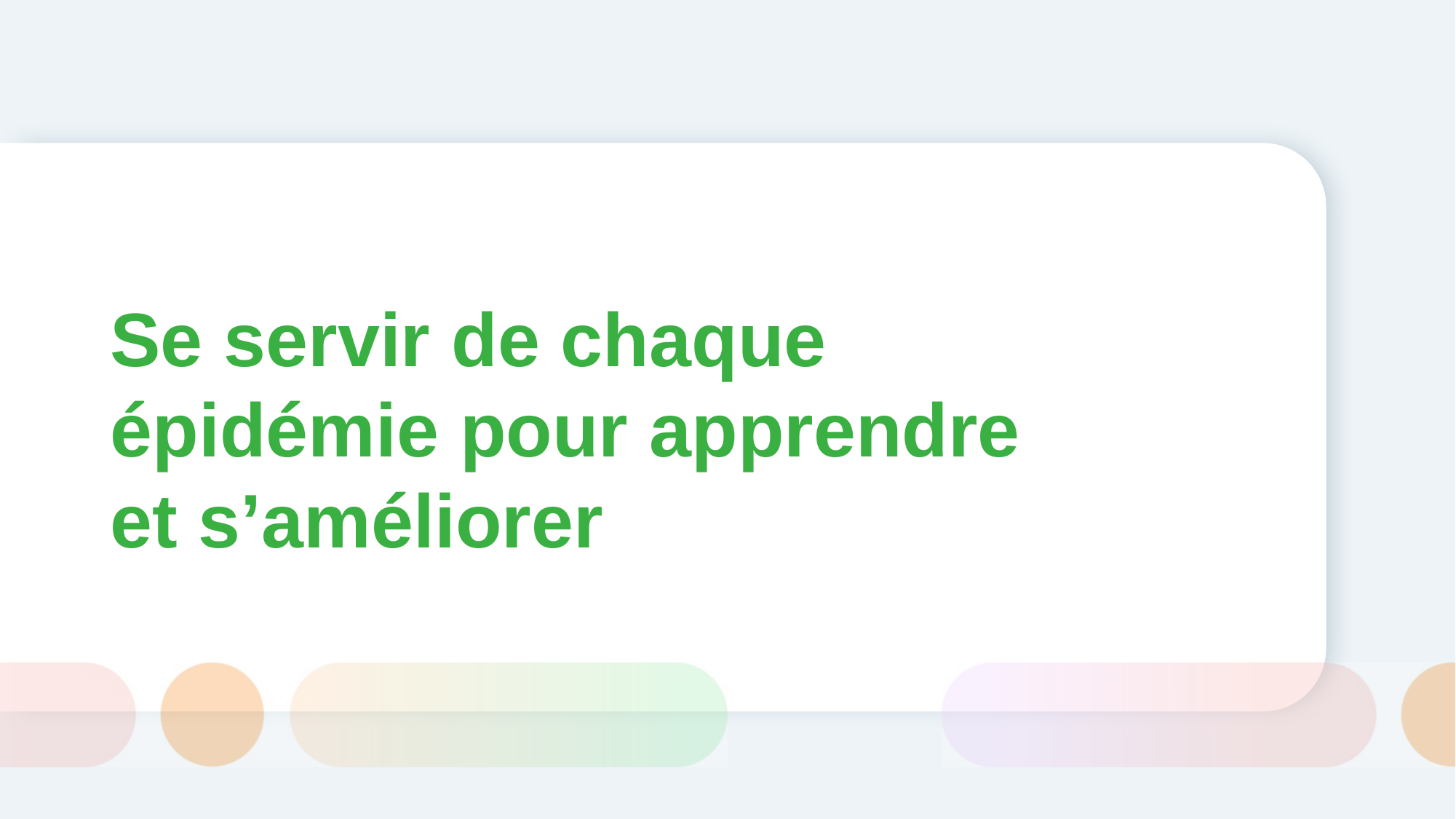

# Se servir de chaque épidémie pour apprendre et s’améliorer